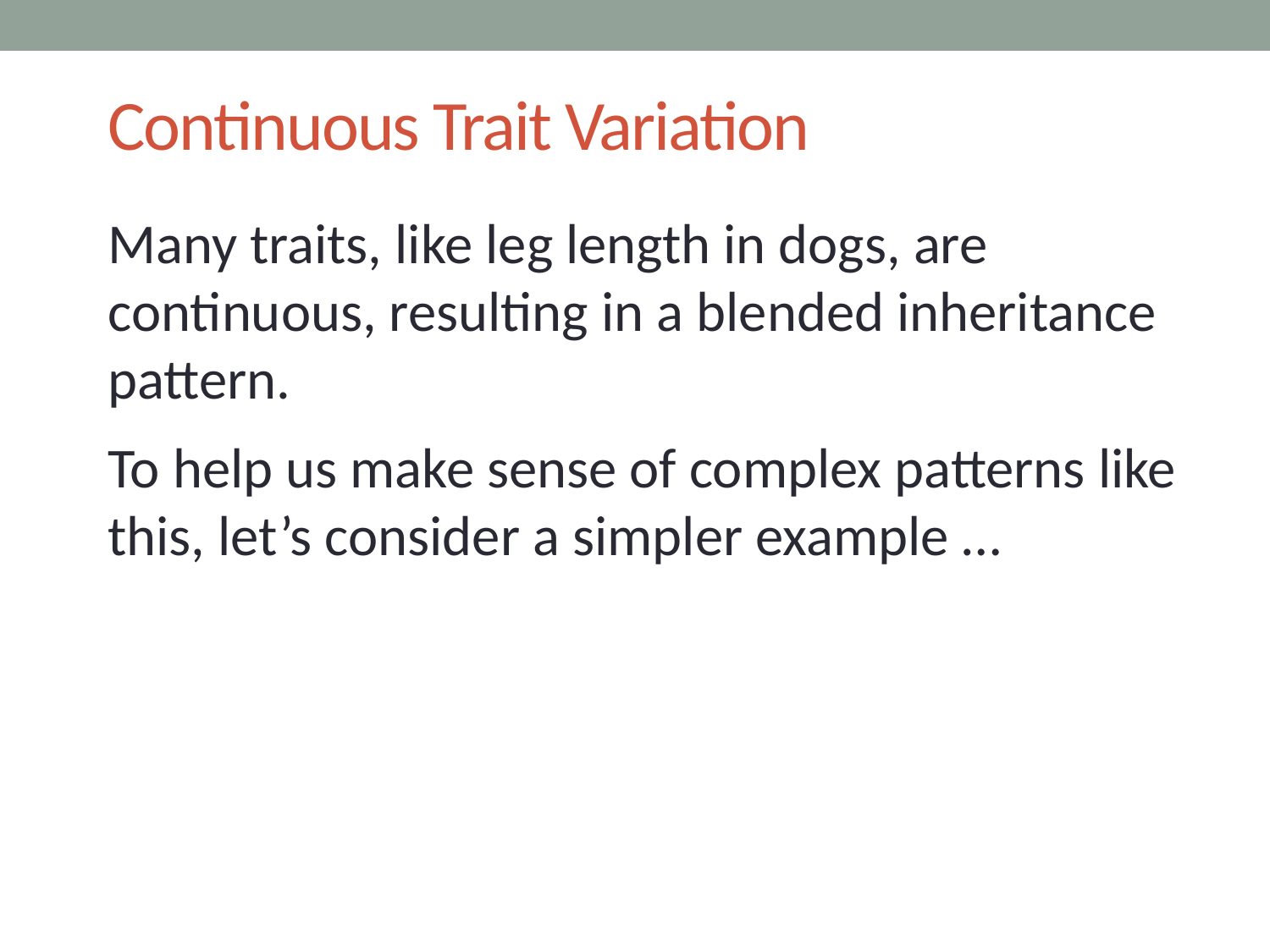

# Continuous Trait Variation
Many traits, like leg length in dogs, are continuous, resulting in a blended inheritance pattern.
To help us make sense of complex patterns like this, let’s consider a simpler example …